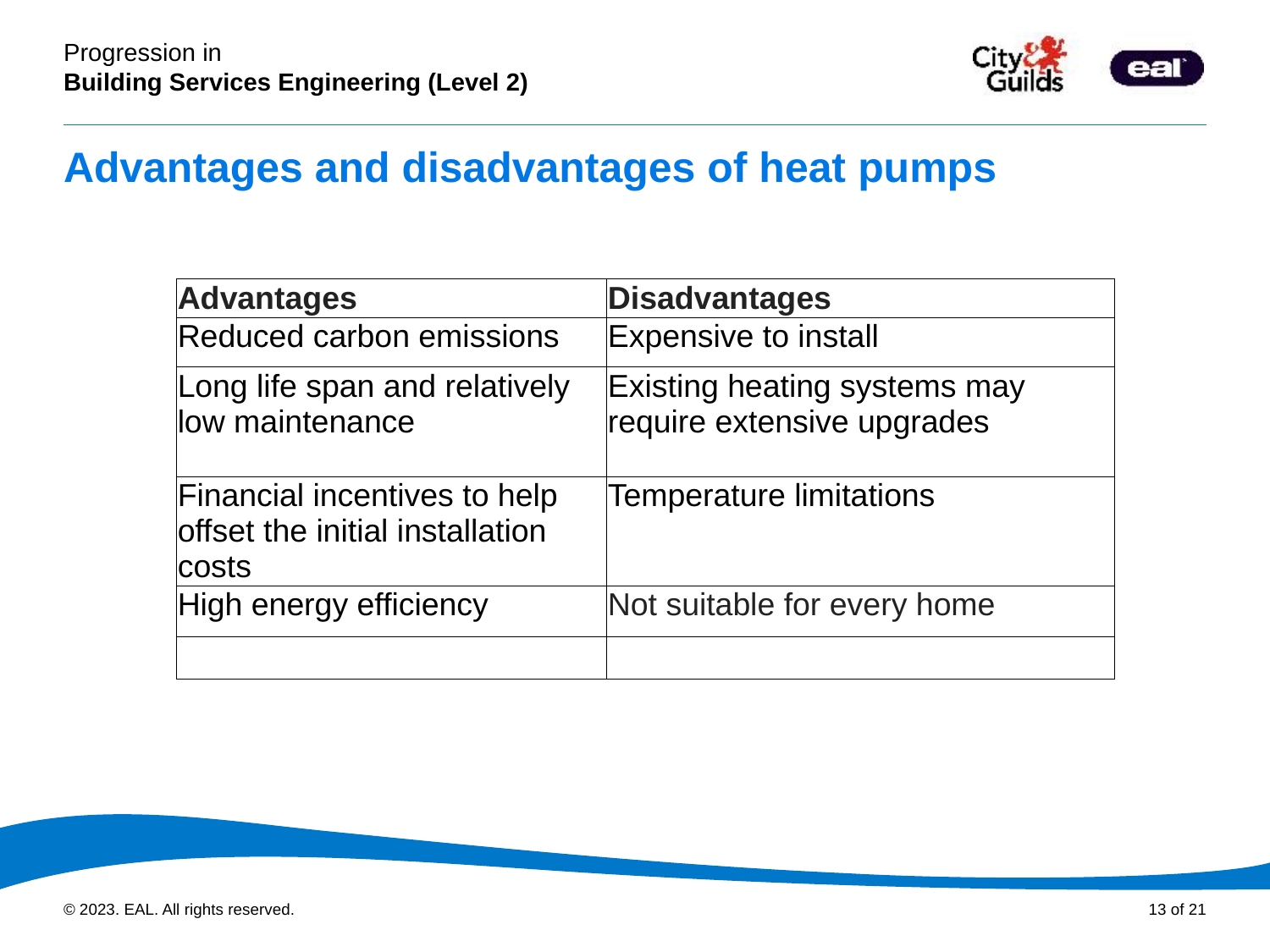

# Advantages and disadvantages of heat pumps
| Advantages | Disadvantages |
| --- | --- |
| Reduced carbon emissions | Expensive to install |
| Long life span and relatively low maintenance | Existing heating systems may require extensive upgrades |
| Financial incentives to help offset the initial installation costs | Temperature limitations |
| High energy efficiency | Not suitable for every home |
|  |  |